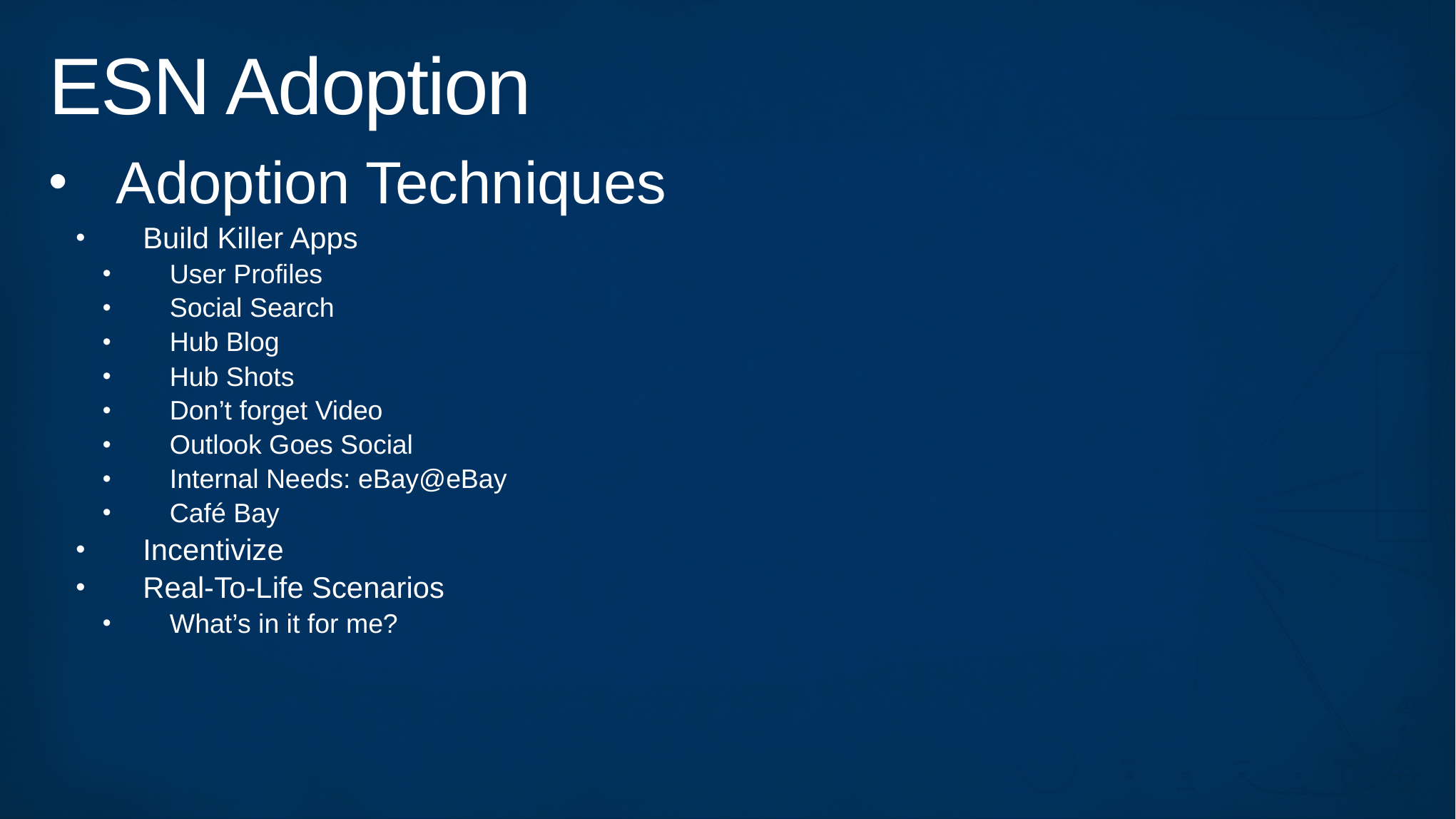

# ESN Adoption
Adoption Techniques
Build Killer Apps
User Profiles
Social Search
Hub Blog
Hub Shots
Don’t forget Video
Outlook Goes Social
Internal Needs: eBay@eBay
Café Bay
Incentivize
Real-To-Life Scenarios
What’s in it for me?